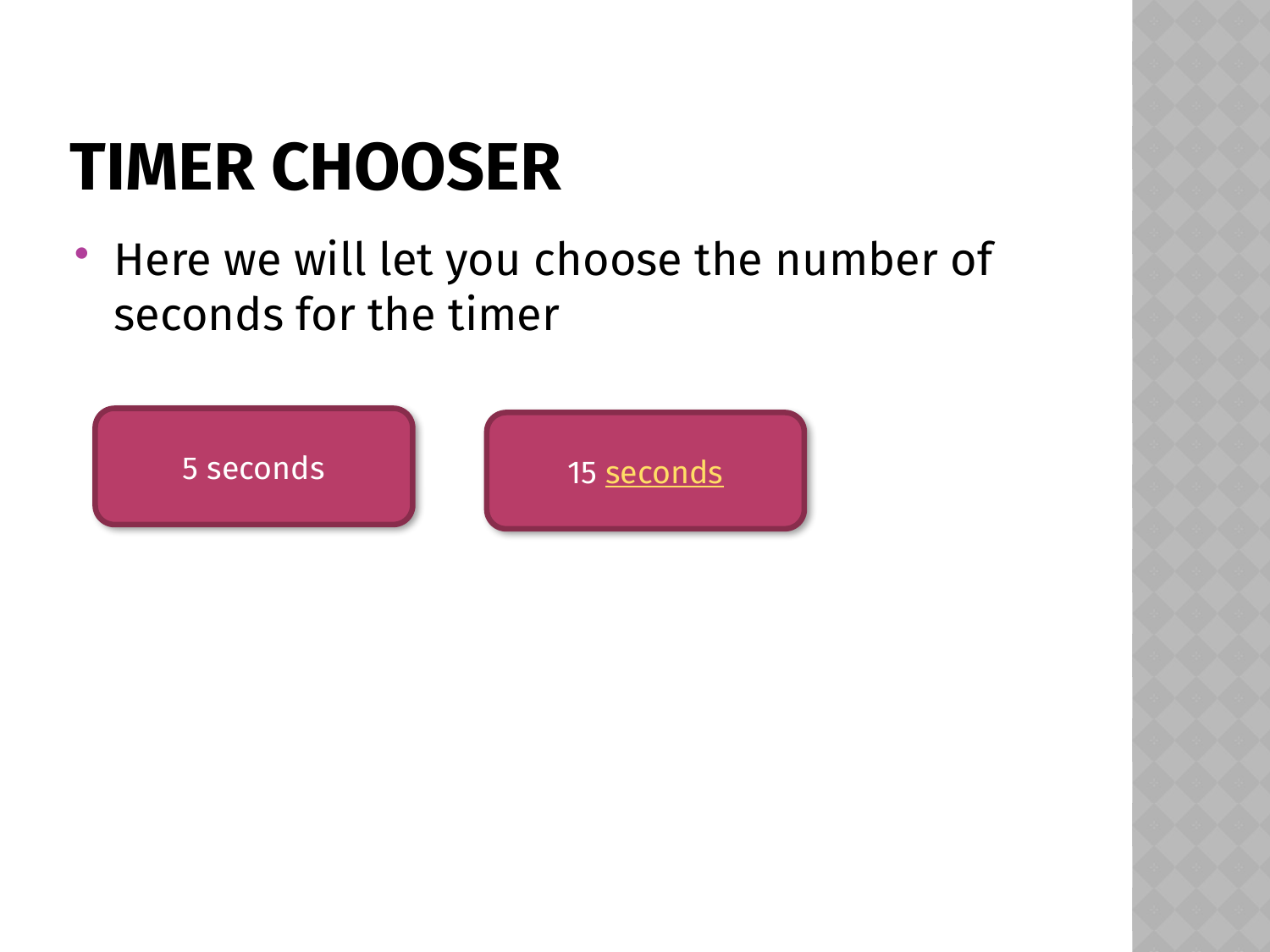

# Timer Chooser
Here we will let you choose the number of seconds for the timer
5 seconds
15 seconds